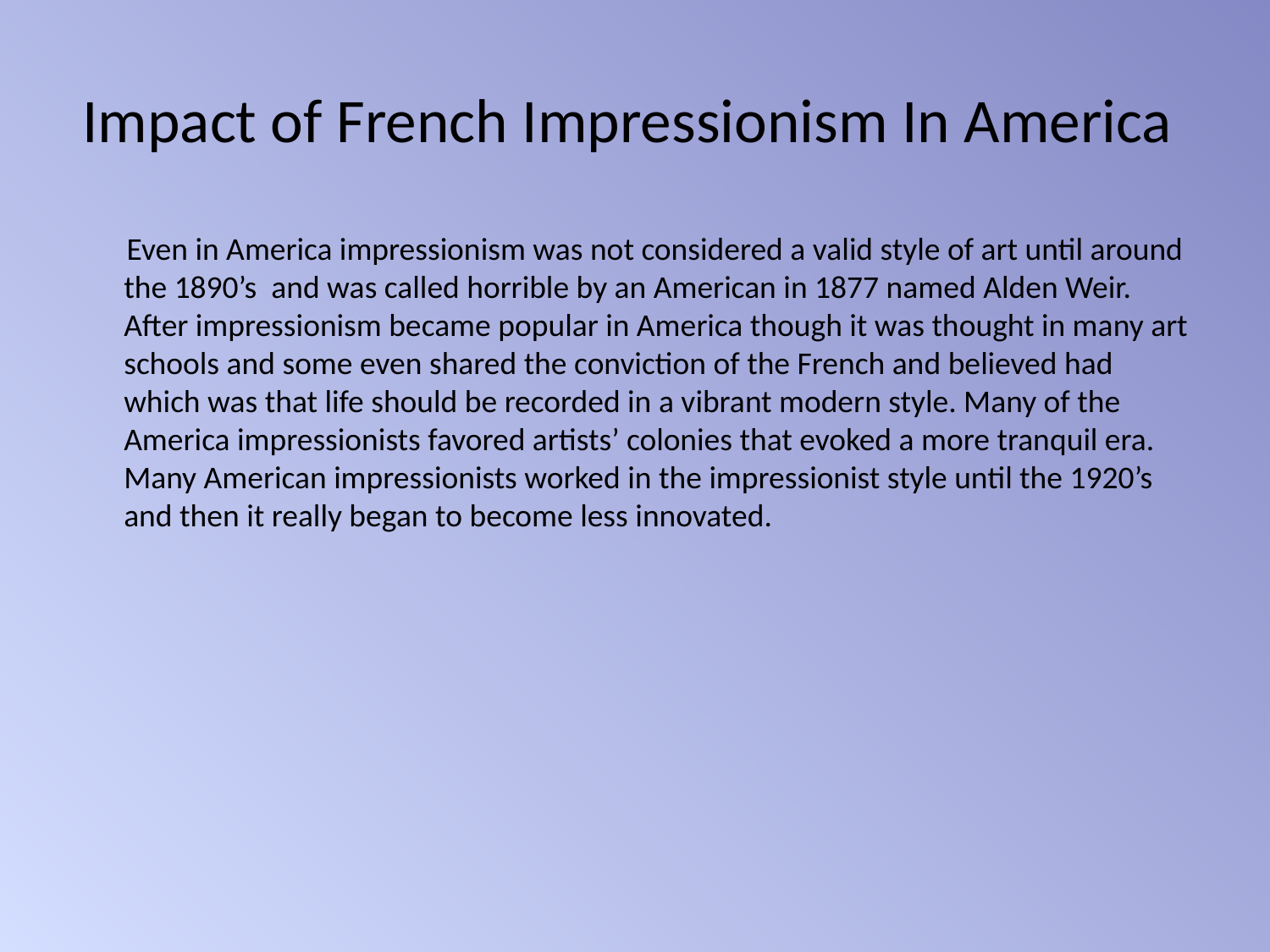

# Impact of French Impressionism In America
       Even in America impressionism was not considered a valid style of art until around the 1890’s  and was called horrible by an American in 1877 named Alden Weir. After impressionism became popular in America though it was thought in many art schools and some even shared the conviction of the French and believed had which was that life should be recorded in a vibrant modern style. Many of the America impressionists favored artists’ colonies that evoked a more tranquil era. Many American impressionists worked in the impressionist style until the 1920’s and then it really began to become less innovated.